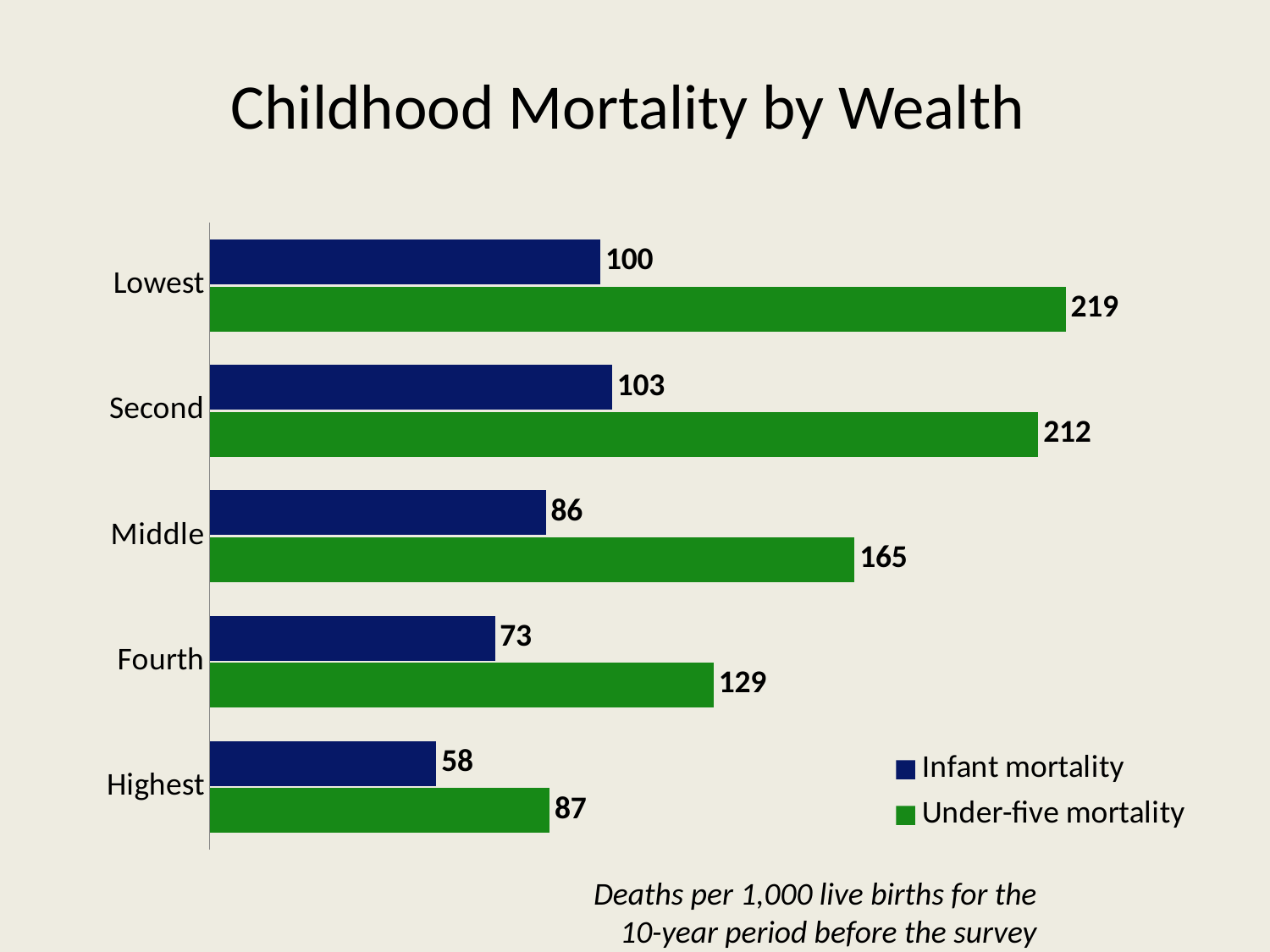

# Childhood Mortality by Wealth

### Chart

| Category | Under-five mortality | Infant mortality |
|---|---|---|
| Highest | 87.0 | 58.0 |
| Fourth | 129.0 | 73.0 |
| Middle | 165.0 | 86.0 |
| Second | 212.0 | 103.0 |
| Lowest | 219.0 | 100.0 |
Deaths per 1,000 live births for the 10-year period before the survey